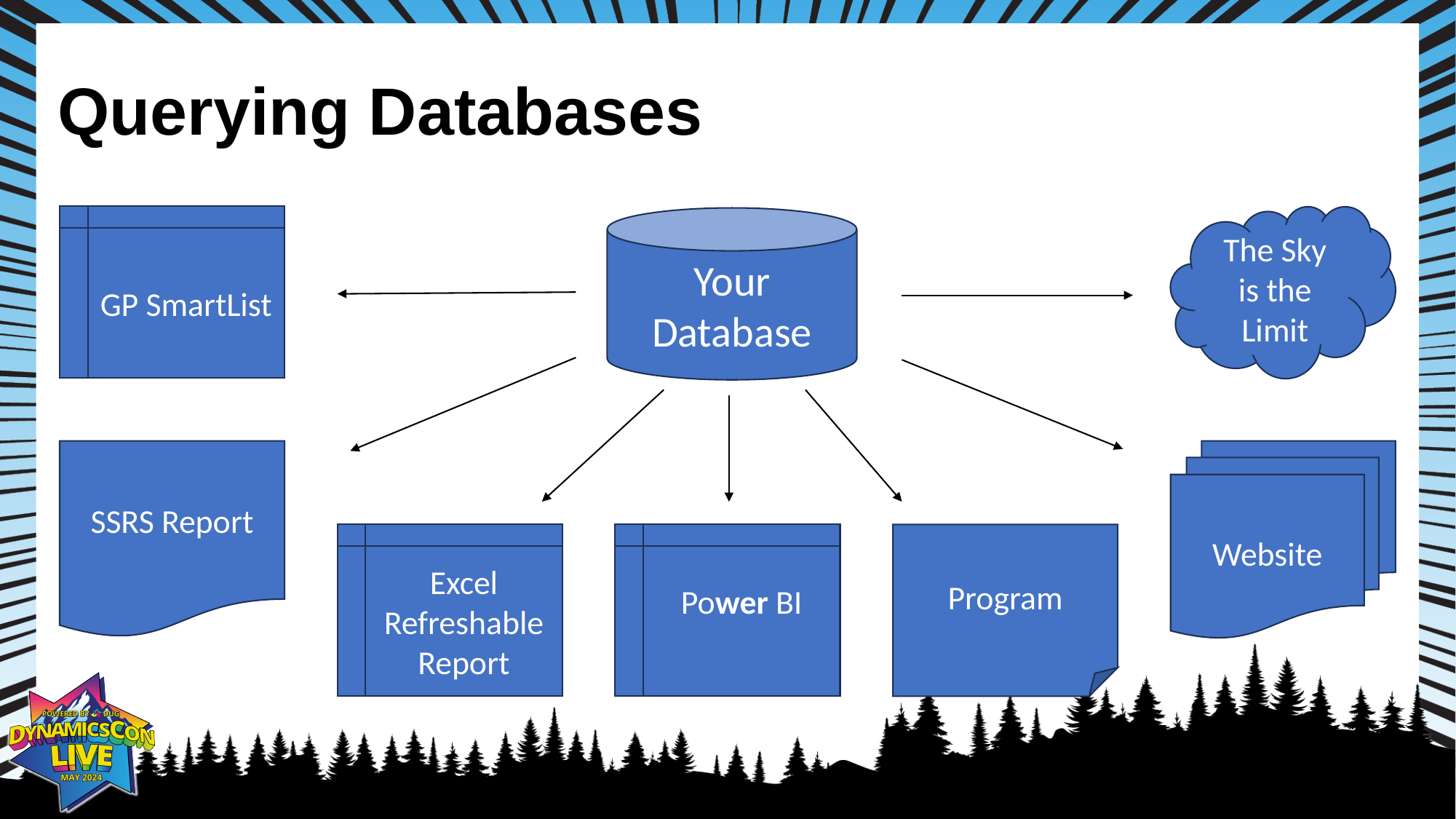

# Querying Databases
The Sky is the Limit
GP SmartList
Your Database
SSRS Report
Website
Excel Refreshable Report
Power BI

Program